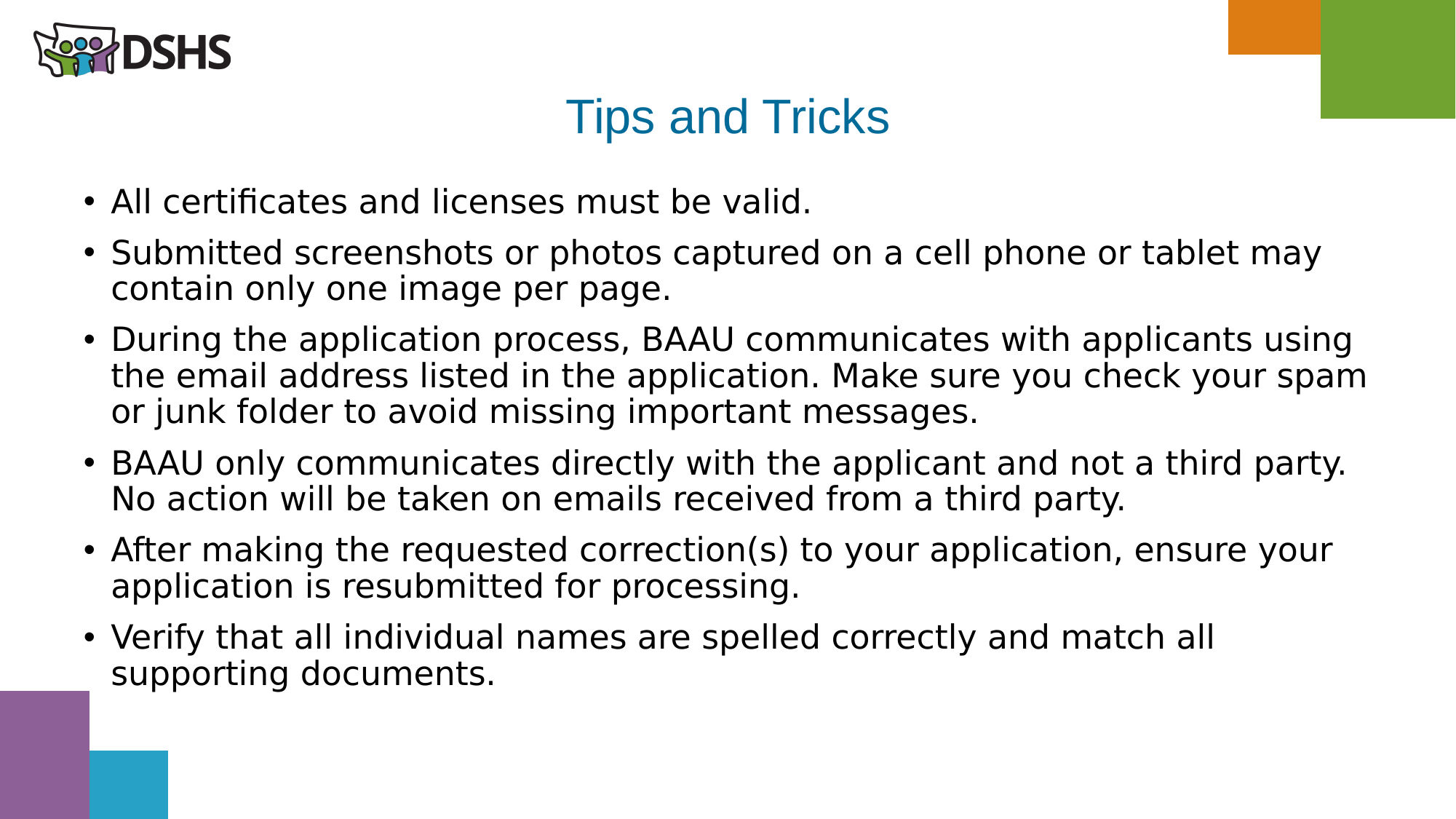

Tips and Tricks
All certificates and licenses must be valid.
Submitted screenshots or photos captured on a cell phone or tablet may contain only one image per page.
During the application process, BAAU communicates with applicants using the email address listed in the application. Make sure you check your spam or junk folder to avoid missing important messages.
BAAU only communicates directly with the applicant and not a third party.  No action will be taken on emails received from a third party.
After making the requested correction(s) to your application, ensure your application is resubmitted for processing.
Verify that all individual names are spelled correctly and match all supporting documents.